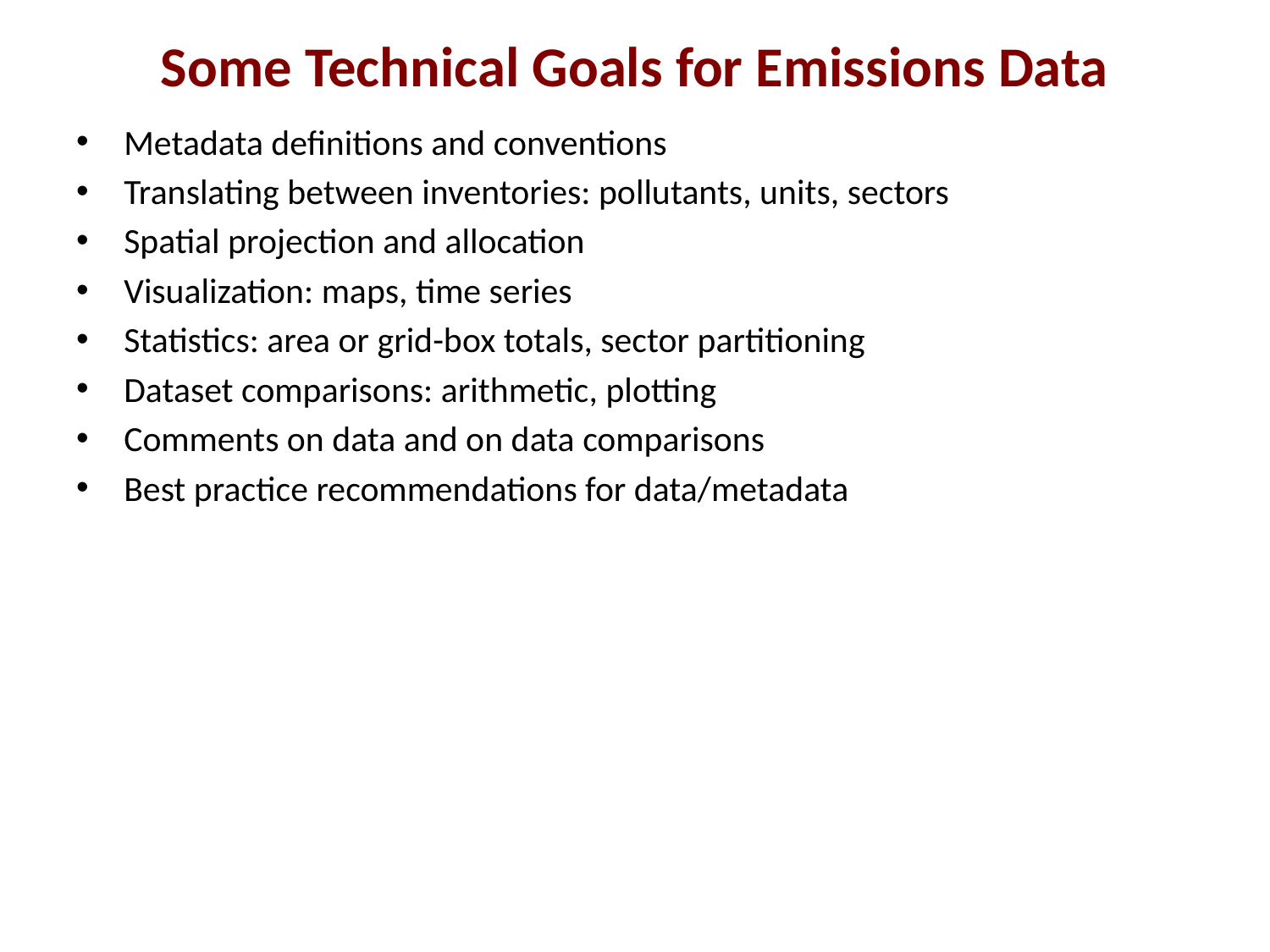

# Some Technical Goals for Emissions Data
Metadata definitions and conventions
Translating between inventories: pollutants, units, sectors
Spatial projection and allocation
Visualization: maps, time series
Statistics: area or grid-box totals, sector partitioning
Dataset comparisons: arithmetic, plotting
Comments on data and on data comparisons
Best practice recommendations for data/metadata